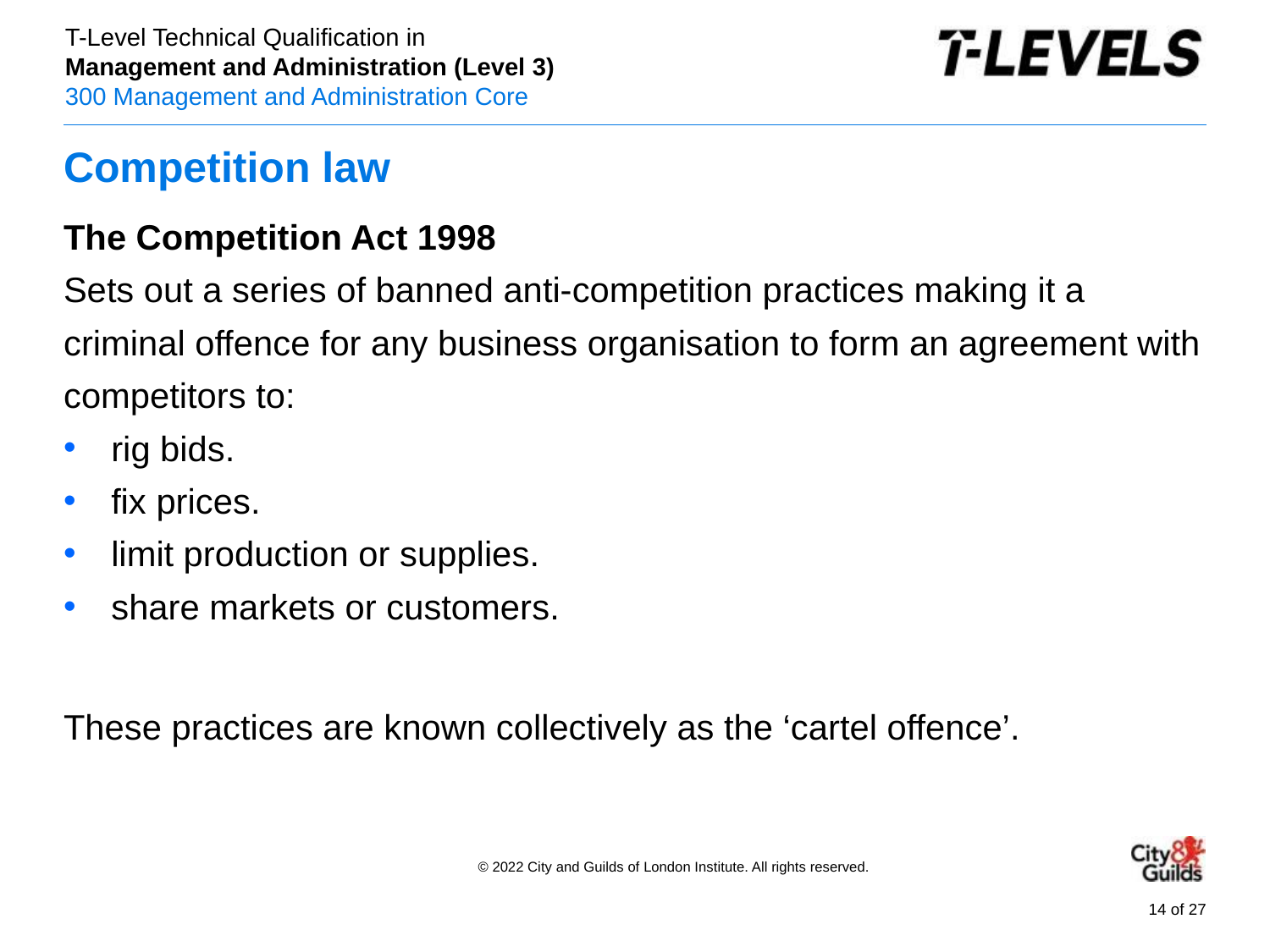

# Competition law
The Competition Act 1998
Sets out a series of banned anti-competition practices making it a criminal offence for any business organisation to form an agreement with competitors to:
rig bids.
fix prices.
limit production or supplies.
share markets or customers.

These practices are known collectively as the ‘cartel offence’.